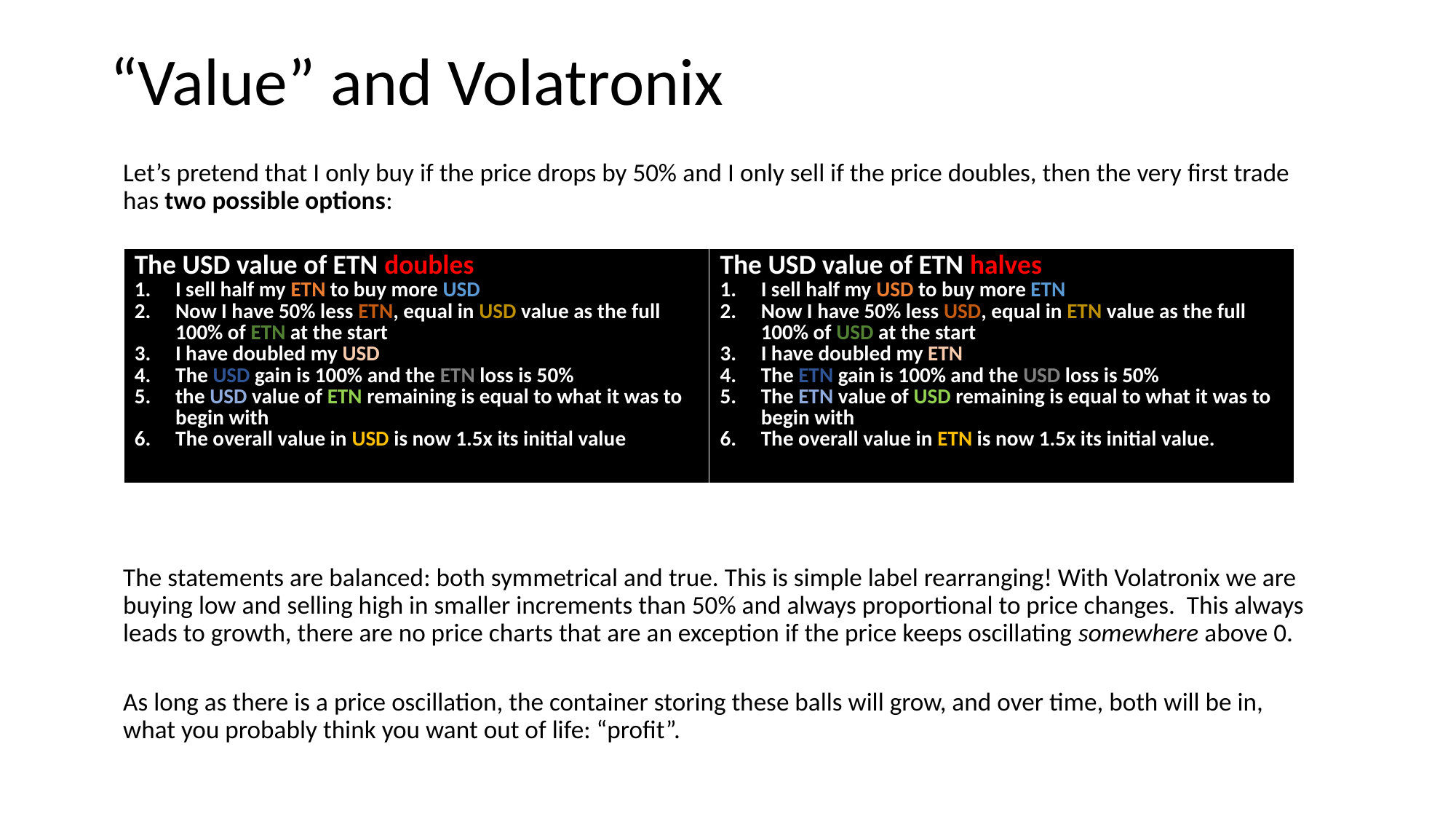

# “Value” and Volatronix
Let’s pretend that I only buy if the price drops by 50% and I only sell if the price doubles, then the very first trade has two possible options:

The statements are balanced: both symmetrical and true. This is simple label rearranging! With Volatronix we are buying low and selling high in smaller increments than 50% and always proportional to price changes.  This always leads to growth, there are no price charts that are an exception if the price keeps oscillating somewhere above 0.
As long as there is a price oscillation, the container storing these balls will grow, and over time, both will be in, what you probably think you want out of life: “profit”.
| The USD value of ETN doubles I sell half my ETN to buy more USD Now I have 50% less ETN, equal in USD value as the full 100% of ETN at the start I have doubled my USD The USD gain is 100% and the ETN loss is 50% the USD value of ETN remaining is equal to what it was to begin with The overall value in USD is now 1.5x its initial value | The USD value of ETN halves I sell half my USD to buy more ETN  Now I have 50% less USD, equal in ETN value as the full 100% of USD at the start I have doubled my ETN The ETN gain is 100% and the USD loss is 50% The ETN value of USD remaining is equal to what it was to begin with The overall value in ETN is now 1.5x its initial value. |
| --- | --- |